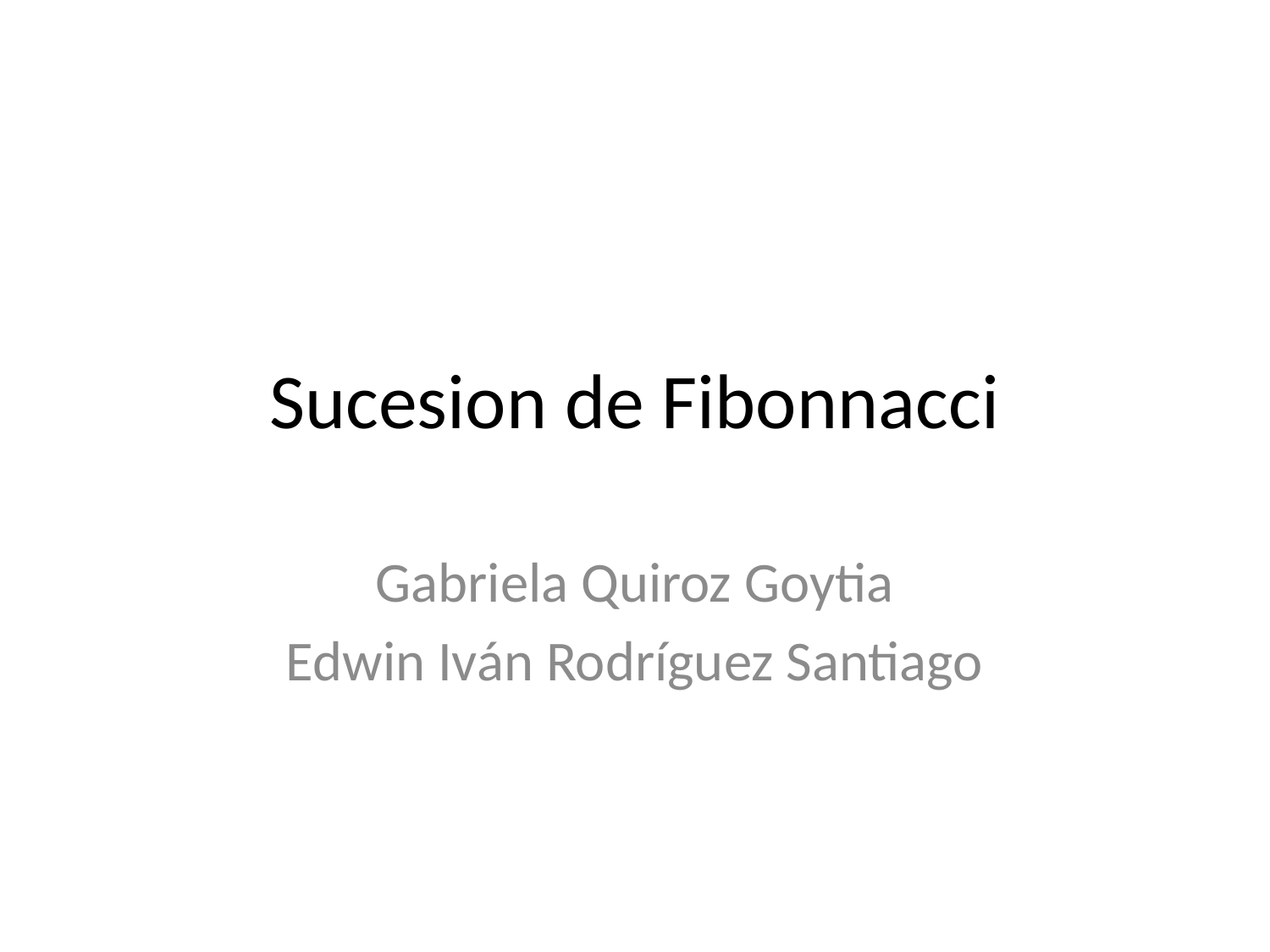

# Sucesion de Fibonnacci
Gabriela Quiroz Goytia
Edwin Iván Rodríguez Santiago